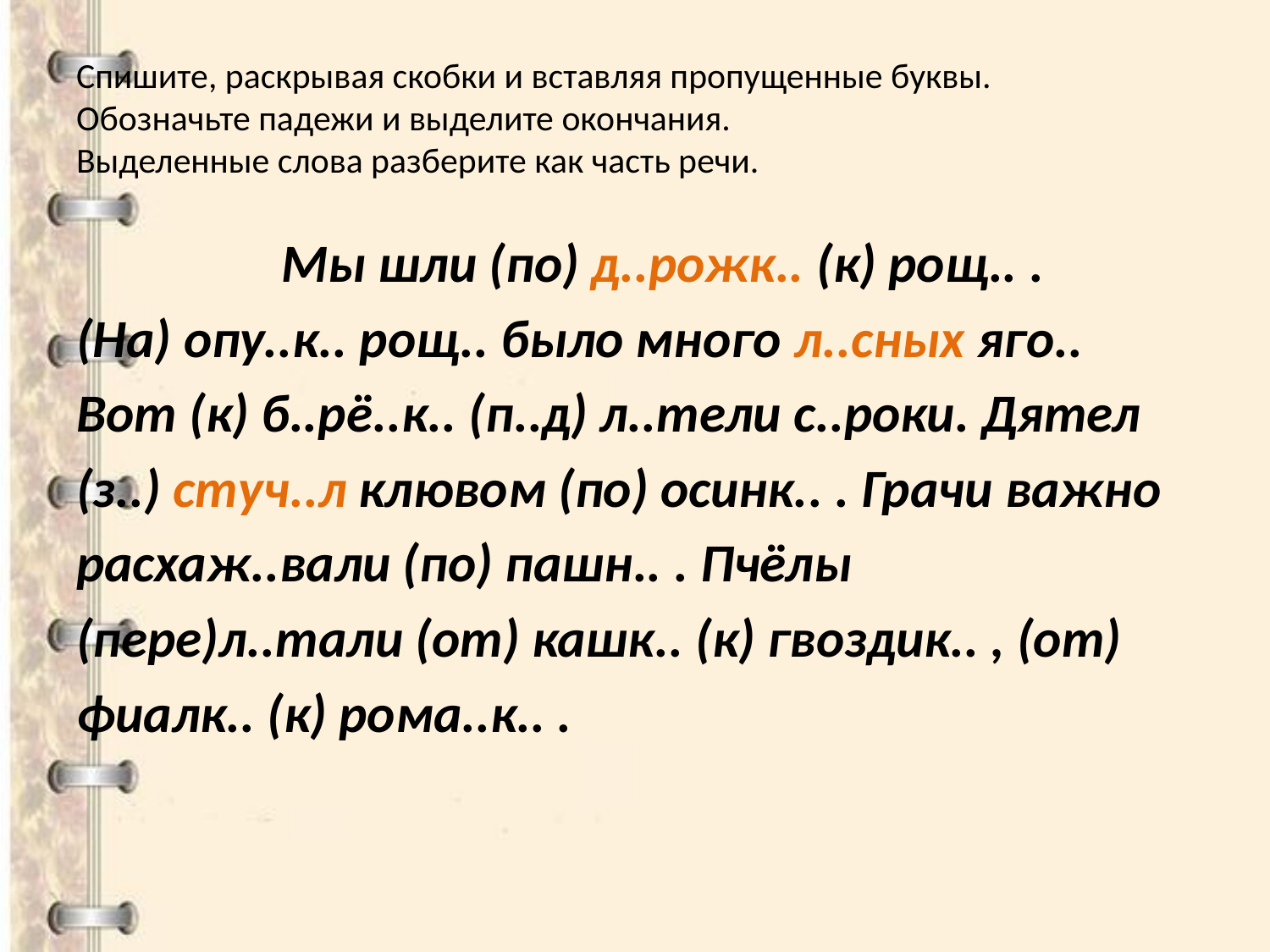

# Спишите, раскрывая скобки и вставляя пропущенные буквы. Обозначьте падежи и выделите окончания. Выделенные слова разберите как часть речи.
                 Мы шли (по) д..рожк.. (к) рощ.. .
(На) опу..к.. рощ.. было много л..сных яго..
Вот (к) б..рё..к.. (п..д) л..тели с..роки. Дятел
(з..) стуч..л клювом (по) осинк.. . Грачи важно
расхаж..вали (по) пашн.. . Пчёлы
(пере)л..тали (от) кашк.. (к) гвоздик.. , (от)
фиалк.. (к) рома..к.. .